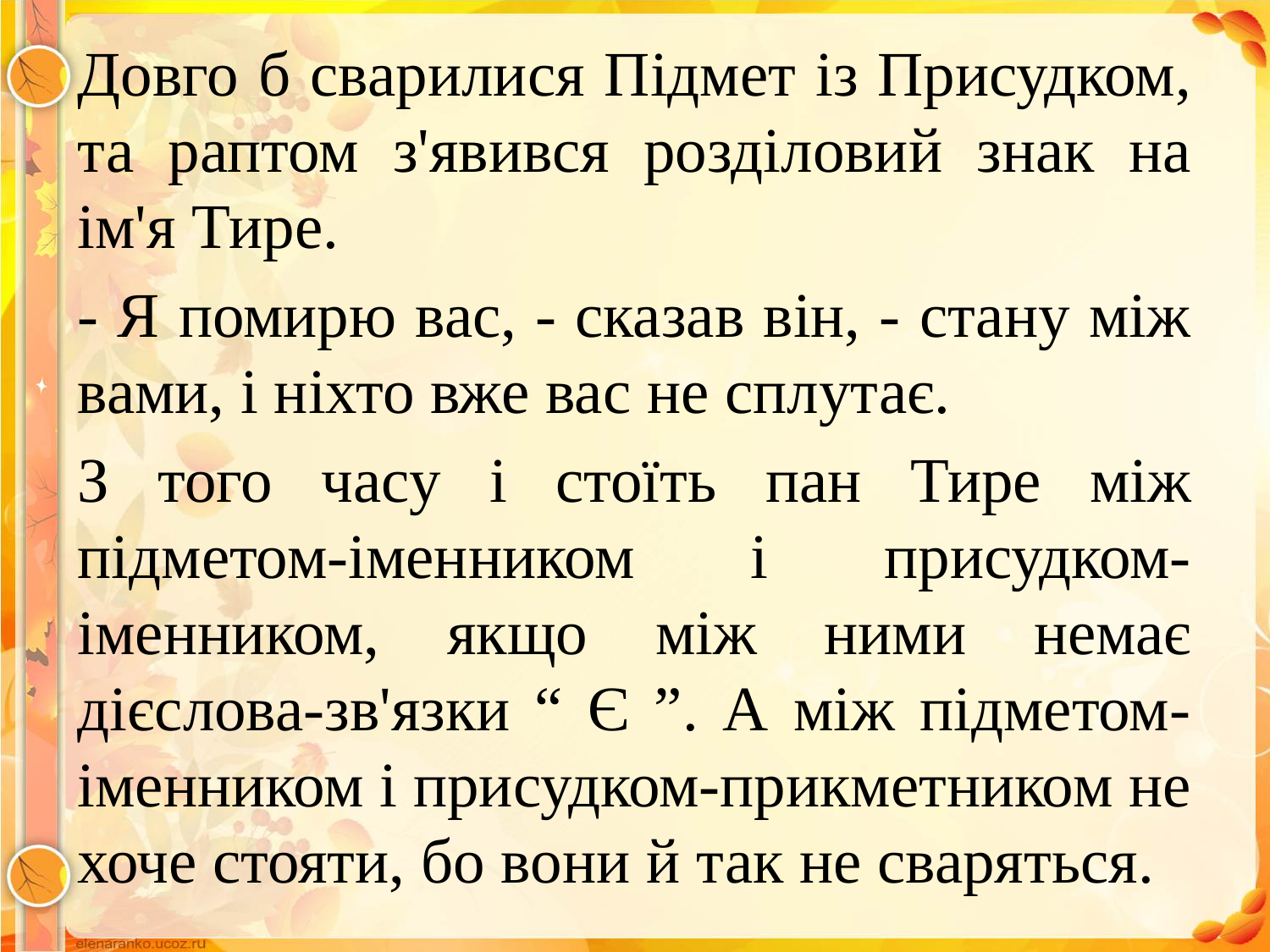

Довго б сварилися Підмет із Присудком, та раптом з'явився розділовий знак на ім'я Тире.
- Я помирю вас, - сказав він, - стану між вами, і ніхто вже вас не сплутає.
З того часу і стоїть пан Тире між підметом-іменником і присудком-іменником, якщо між ними немає дієслова-зв'язки “ Є ”. А між підметом-іменником і присудком-прикметником не хоче стояти, бо вони й так не сваряться.